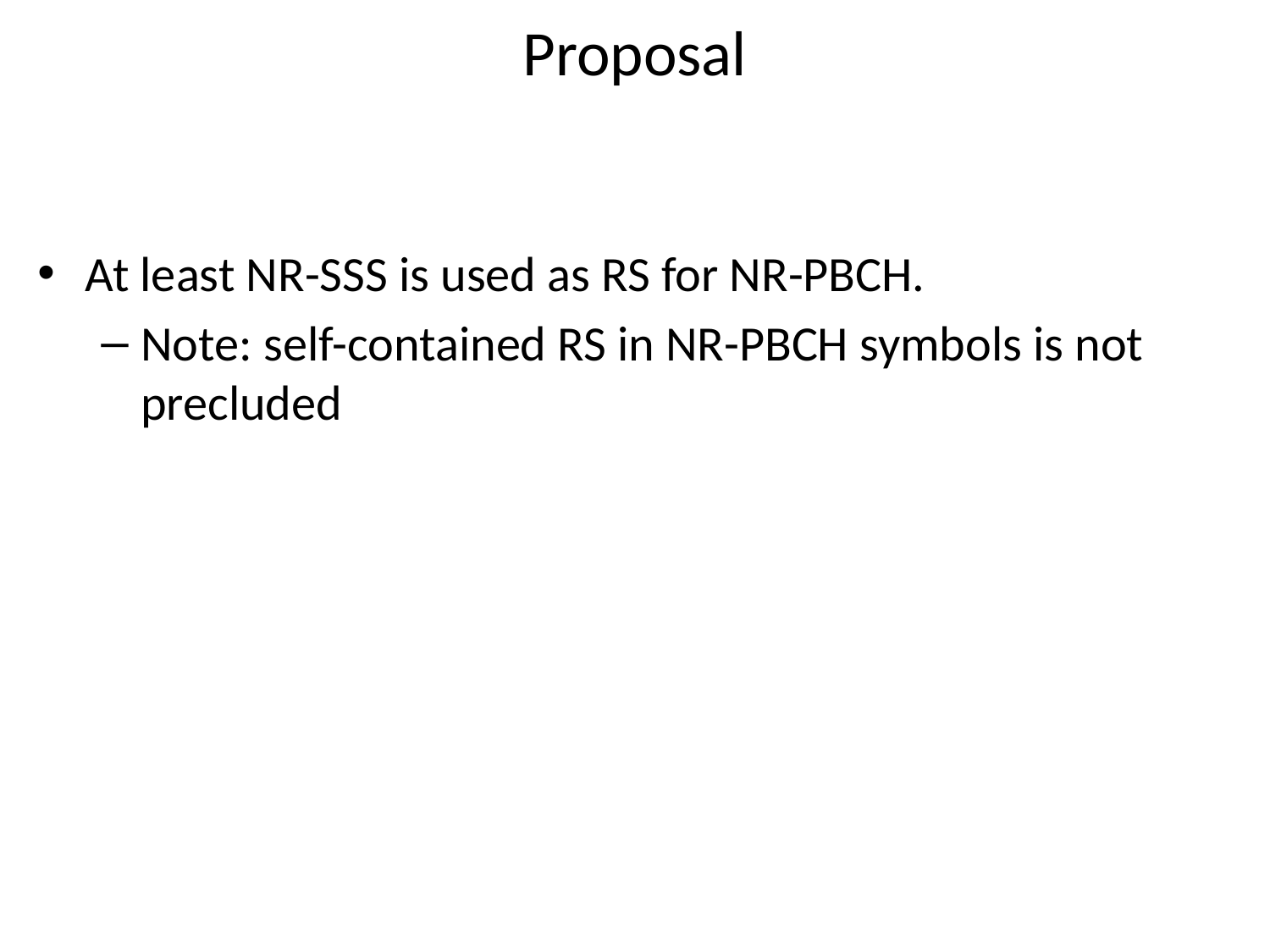

# Proposal

At least NR-SSS is used as RS for NR-PBCH.
Note: self-contained RS in NR-PBCH symbols is not precluded